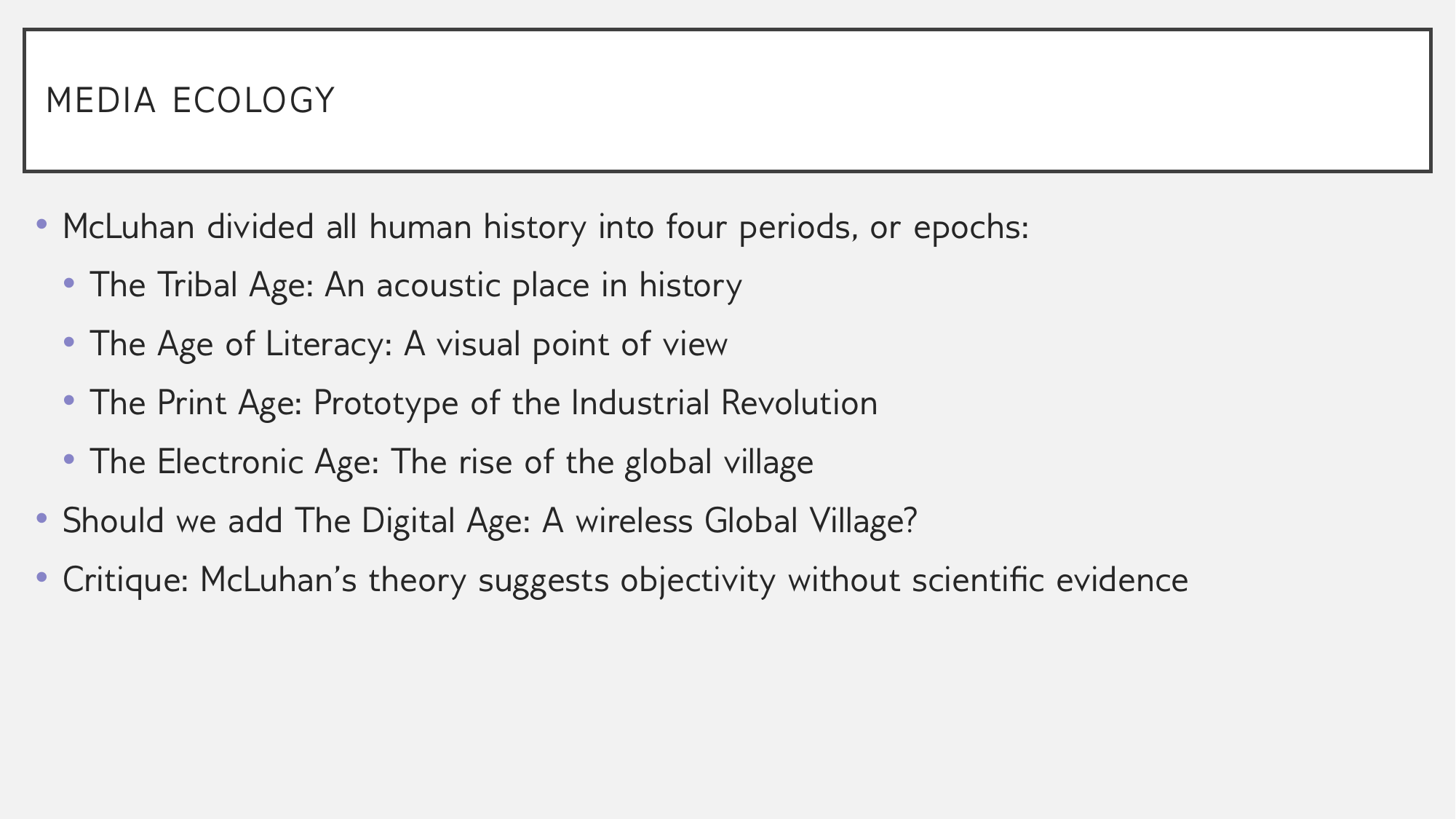

# Media Ecology
McLuhan divided all human history into four periods, or epochs:
The Tribal Age: An acoustic place in history
The Age of Literacy: A visual point of view
The Print Age: Prototype of the Industrial Revolution
The Electronic Age: The rise of the global village
Should we add The Digital Age: A wireless Global Village?
Critique: McLuhan’s theory suggests objectivity without scientific evidence